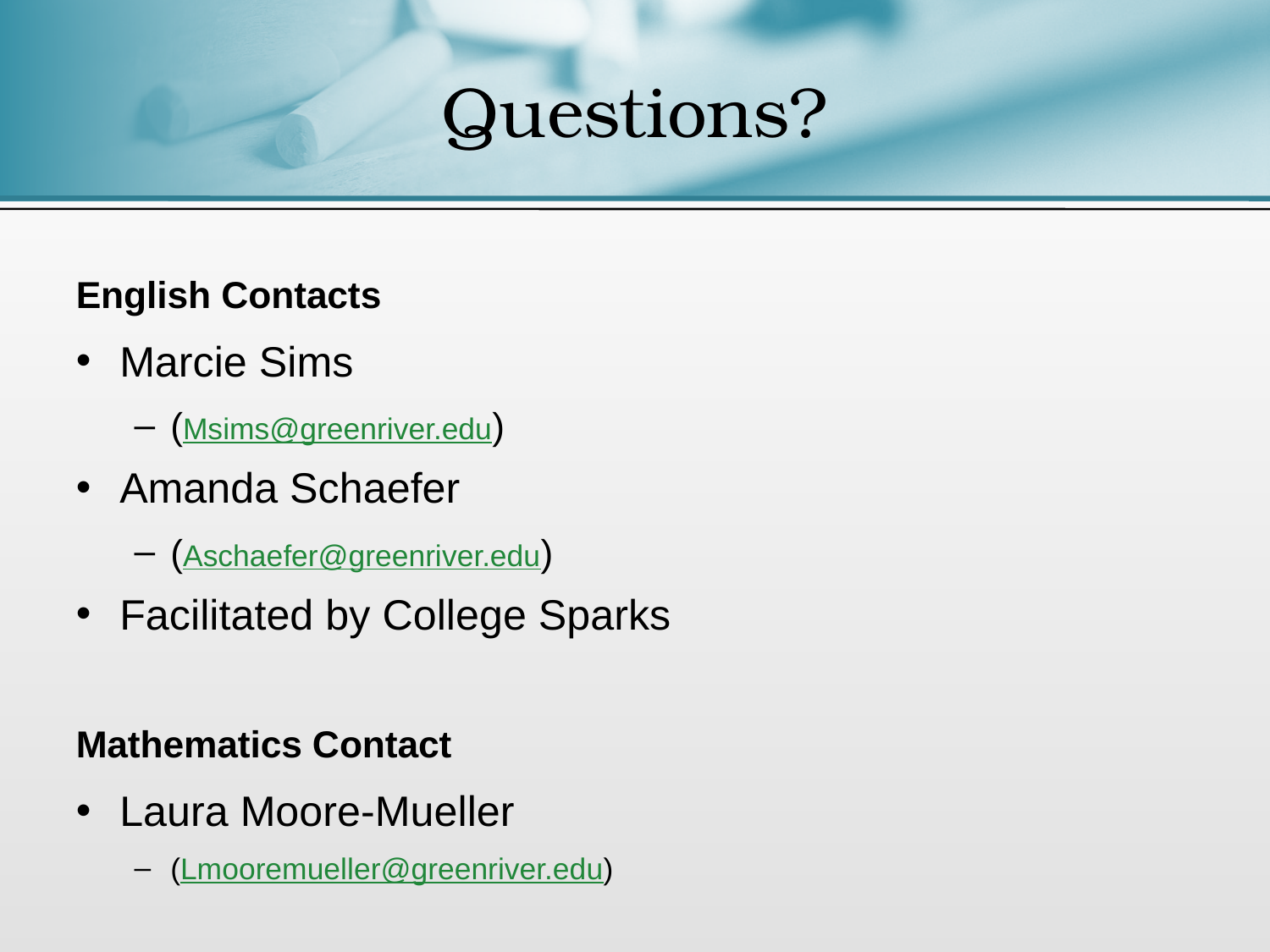

# Questions?
English Contacts
Marcie Sims
(Msims@greenriver.edu)
Amanda Schaefer
(Aschaefer@greenriver.edu)
Facilitated by College Sparks

Mathematics Contact
Laura Moore-Mueller
(Lmooremueller@greenriver.edu)